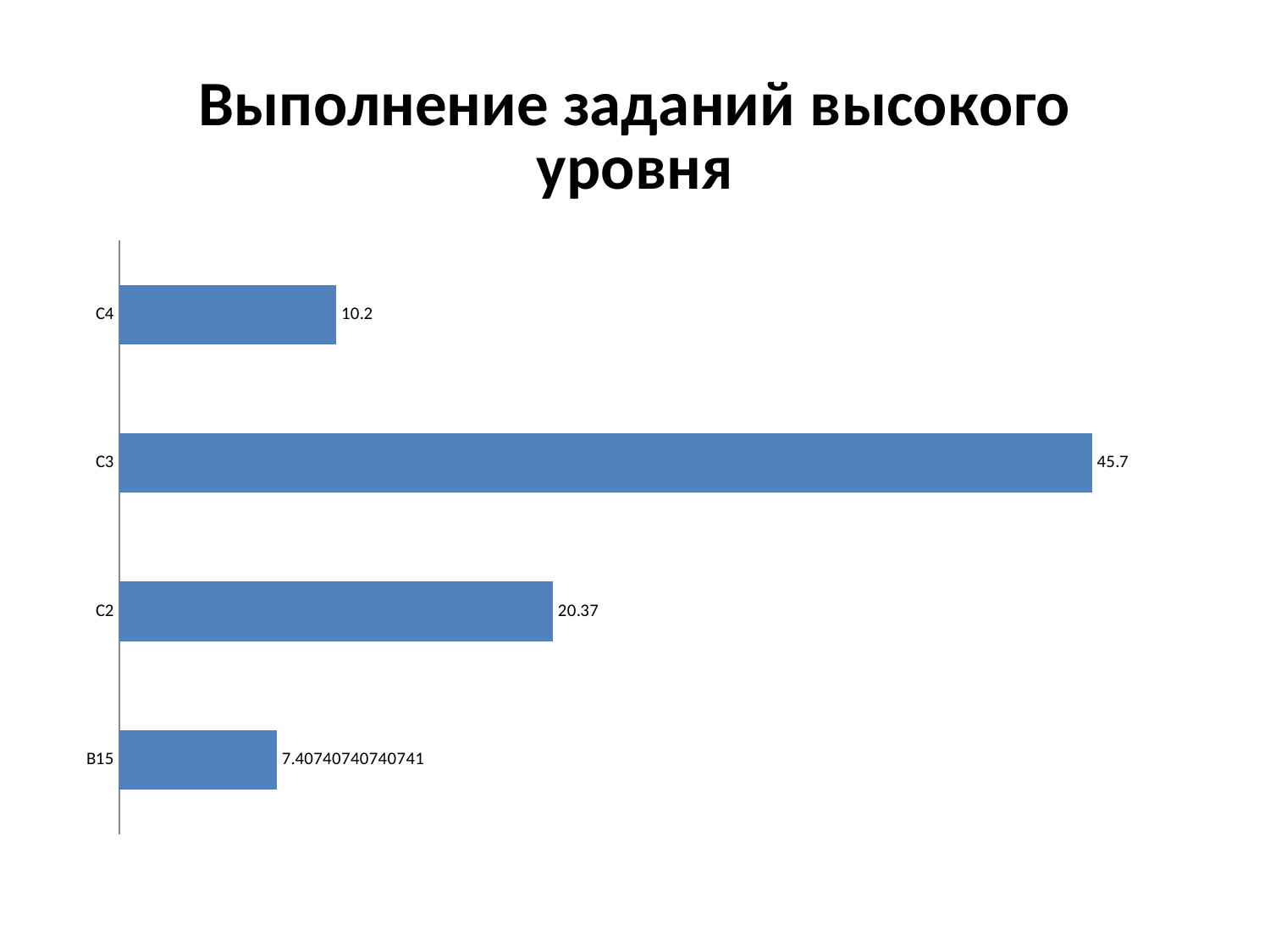

### Chart: Выполнение заданий высокого уровня

| Category |  |
|---|---|
| В15 | 7.4074074074074066 |
| С2 | 20.37 |
| С3 | 45.7 |
| С4 | 10.200000000000001 |
#